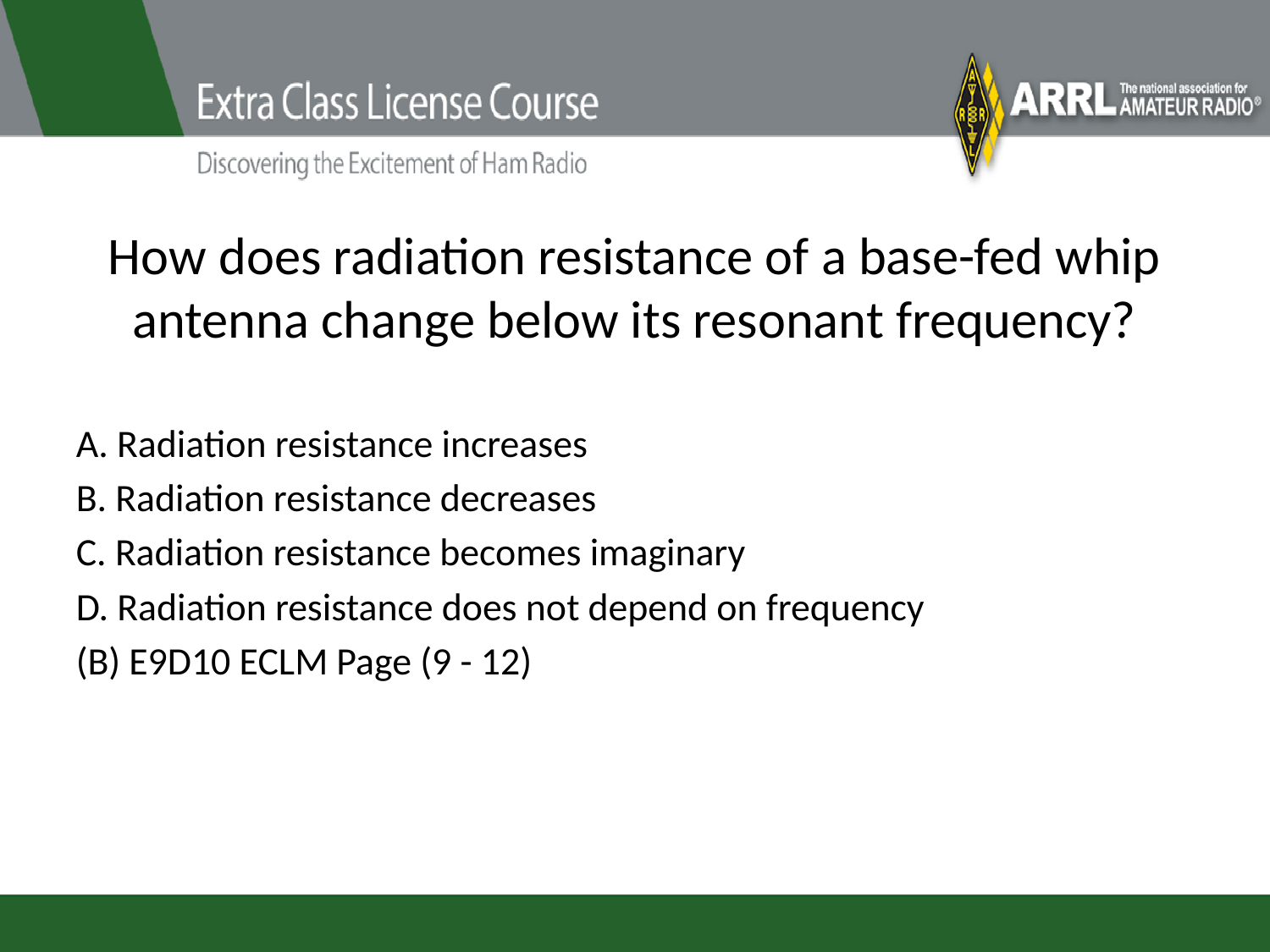

# How does radiation resistance of a base-fed whip antenna change below its resonant frequency?
A. Radiation resistance increases
B. Radiation resistance decreases
C. Radiation resistance becomes imaginary
D. Radiation resistance does not depend on frequency
(B) E9D10 ECLM Page (9 - 12)